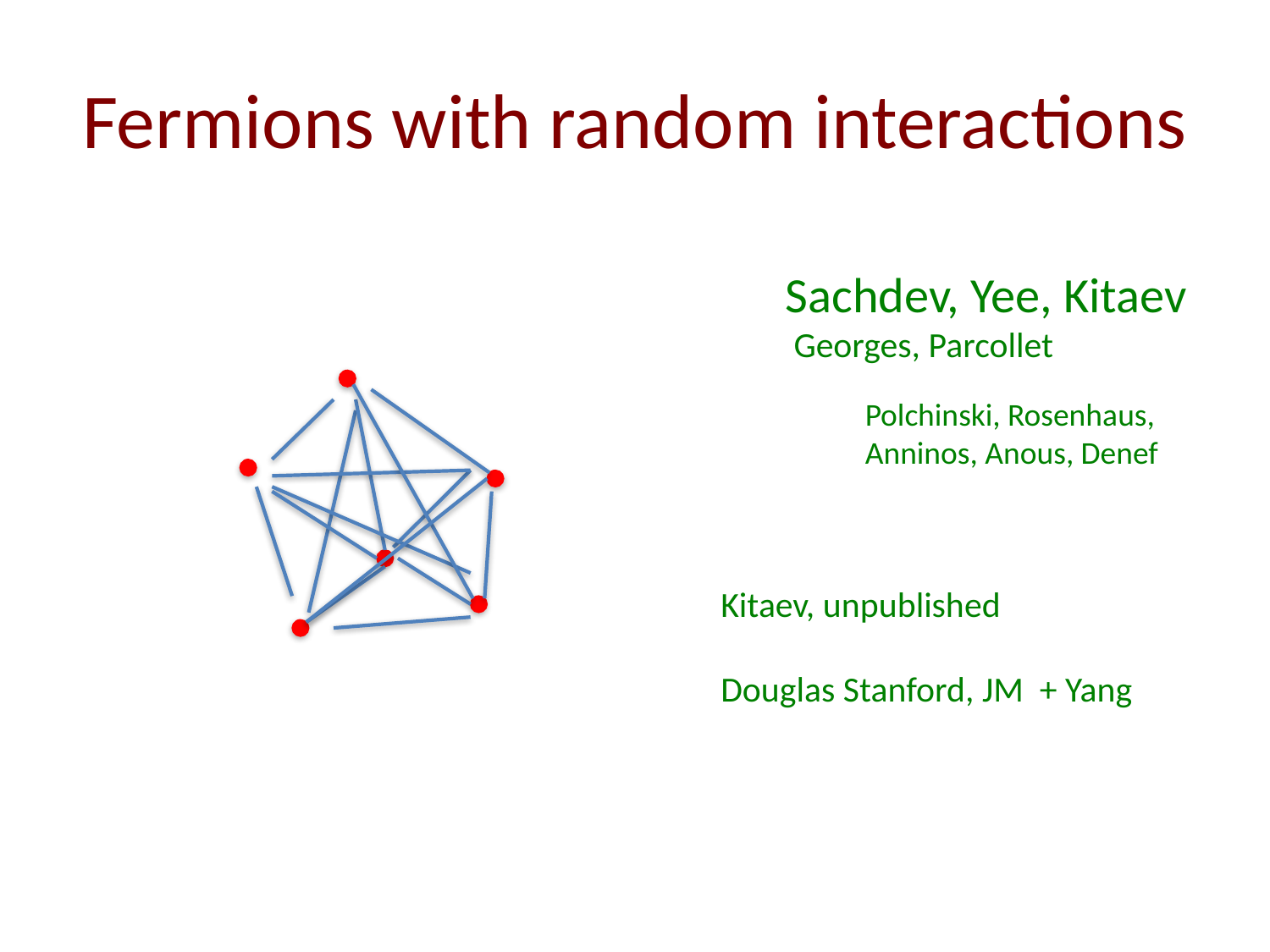

# Fermions with random interactions

Sachdev, Yee, Kitaev
 Georges, Parcollet

Polchinski, Rosenhaus,
Anninos, Anous, Denef

Kitaev, unpublished

Douglas Stanford, JM  + Yang